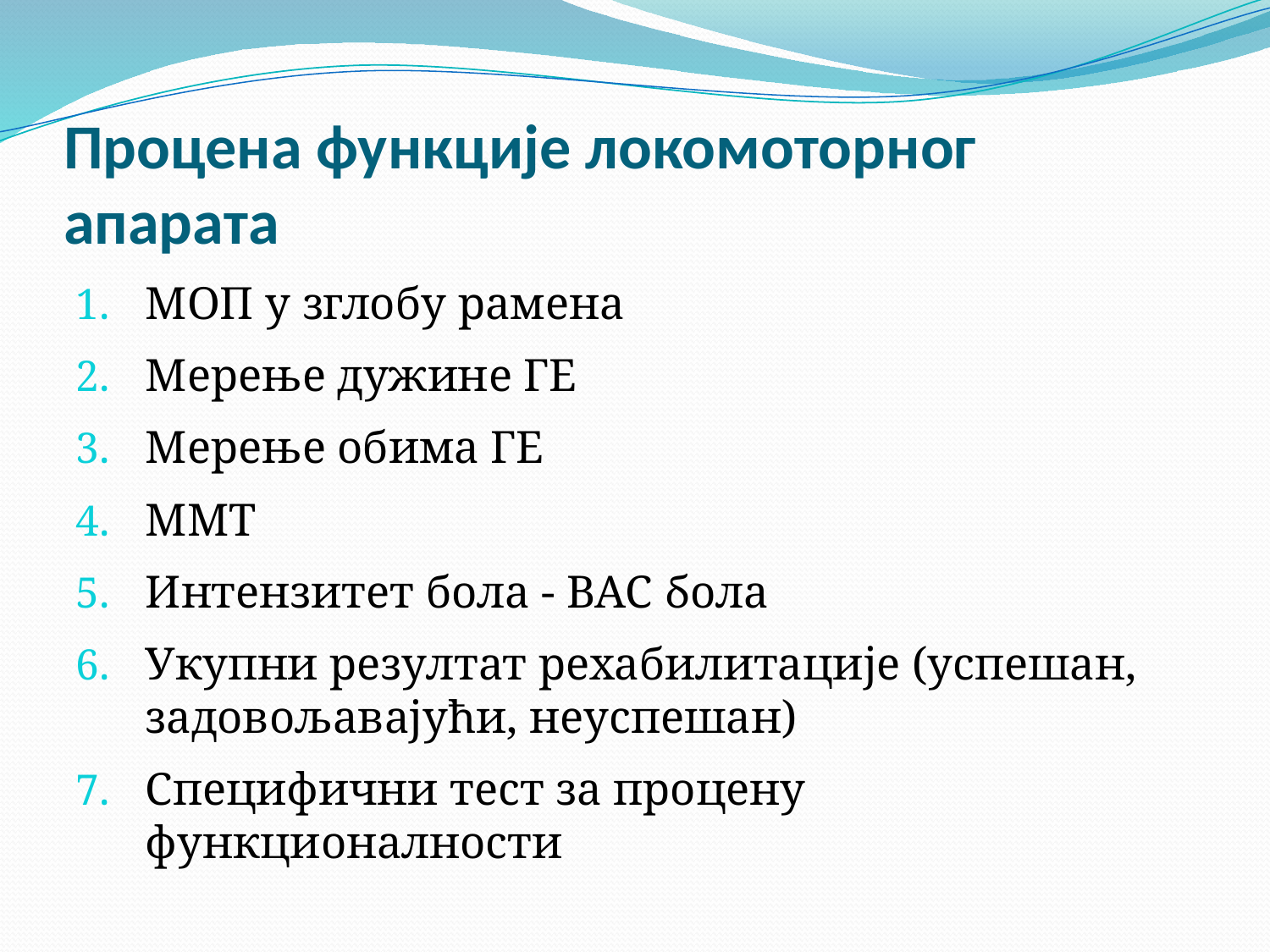

# Процена функције локомоторног апарата
МОП у зглобу рамена
Мерење дужине ГЕ
Мерење обима ГЕ
ММТ
Интензитет бола - ВАС бола
Укупни резултат рехабилитације (успешан, задовољавајући, неуспешан)
Специфични тест за процену функционалности